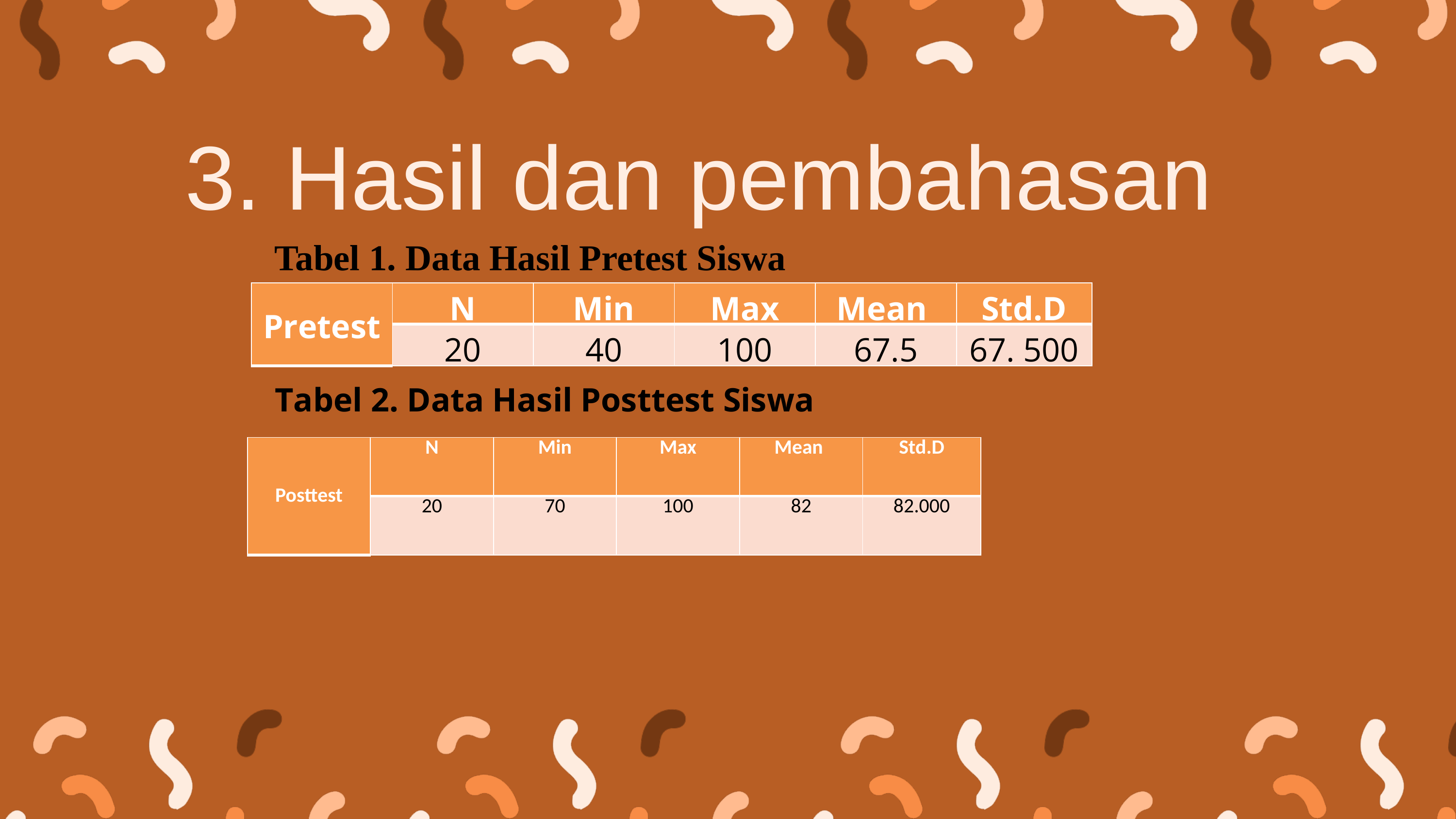

3. Hasil dan pembahasan
Tabel 1. Data Hasil Pretest Siswa
| Pretest | N | Min | Max | Mean | Std.D |
| --- | --- | --- | --- | --- | --- |
|  | 20 | 40 | 100 | 67.5 | 67. 500 |
Tabel 2. Data Hasil Posttest Siswa

| Posttest | N | Min | Max | Mean | Std.D |
| --- | --- | --- | --- | --- | --- |
|  | 20 | 70 | 100 | 82 | 82.000 |